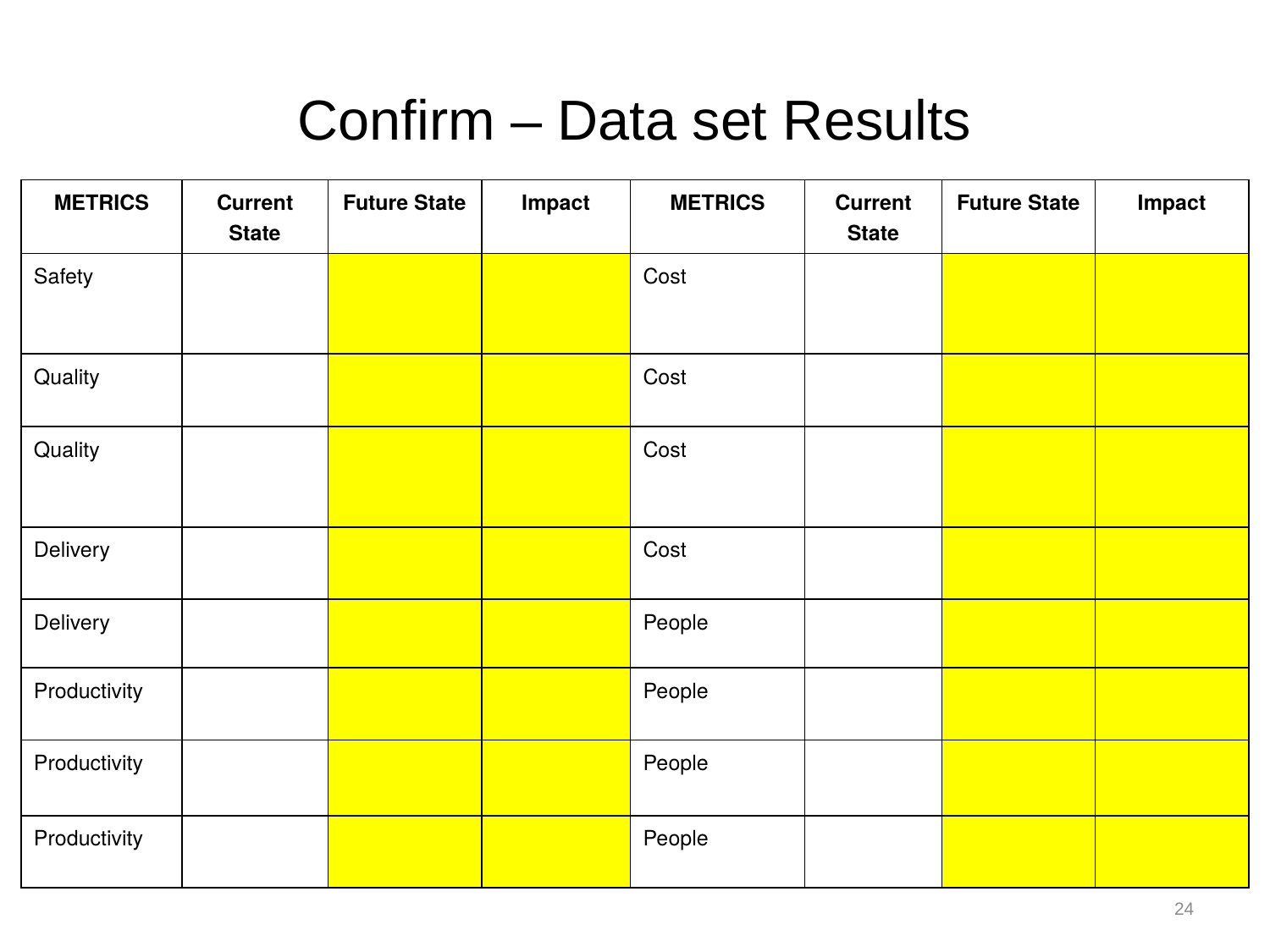

# Confirm – Data set Results
| METRICS | Current State | Future State | Impact | METRICS | Current State | Future State | Impact |
| --- | --- | --- | --- | --- | --- | --- | --- |
| Safety |  |  |  | Cost |  |  |  |
| Quality |  |  |  | Cost |  |  |  |
| Quality |  |  |  | Cost |  |  |  |
| Delivery |  |  |  | Cost |  |  |  |
| Delivery |  |  |  | People |  |  |  |
| Productivity |  |  |  | People |  |  |  |
| Productivity |  |  |  | People |  |  |  |
| Productivity |  |  |  | People |  |  |  |
24